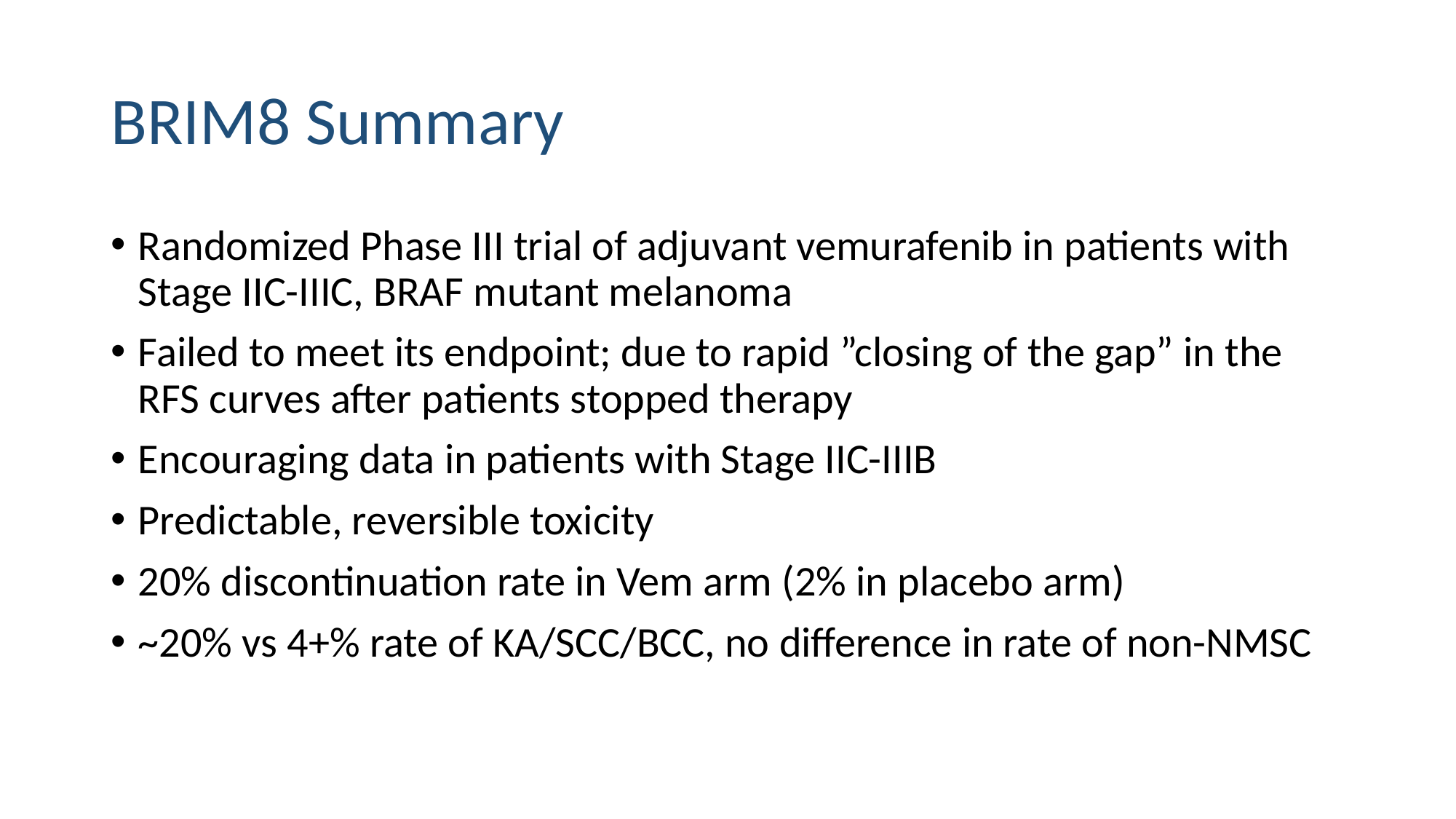

# BRIM8 Summary
Randomized Phase III trial of adjuvant vemurafenib in patients with Stage IIC-IIIC, BRAF mutant melanoma
Failed to meet its endpoint; due to rapid ”closing of the gap” in the RFS curves after patients stopped therapy
Encouraging data in patients with Stage IIC-IIIB
Predictable, reversible toxicity
20% discontinuation rate in Vem arm (2% in placebo arm)
~20% vs 4+% rate of KA/SCC/BCC, no difference in rate of non-NMSC